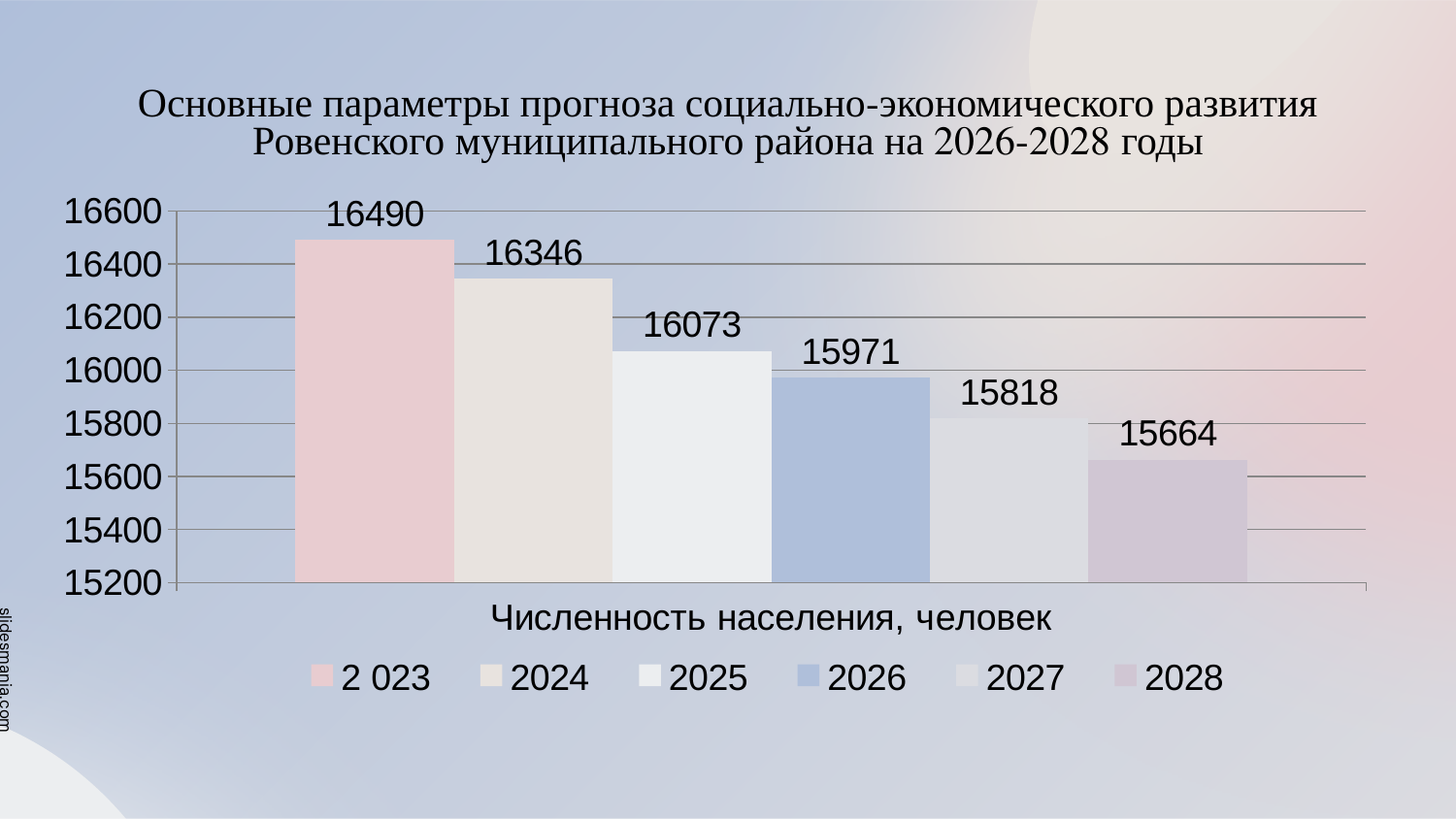

# Основные параметры прогноза социально-экономического развития Ровенского муниципального района на 2026-2028 годы

### Chart

| Category | 2 023 | 2024
 | 2025
 | 2026 | 2027 | 2028 |
|---|---|---|---|---|---|---|
| Численность населения, человек | 16490.0 | 16346.0 | 16073.0 | 15971.0 | 15818.0 | 15664.0 |